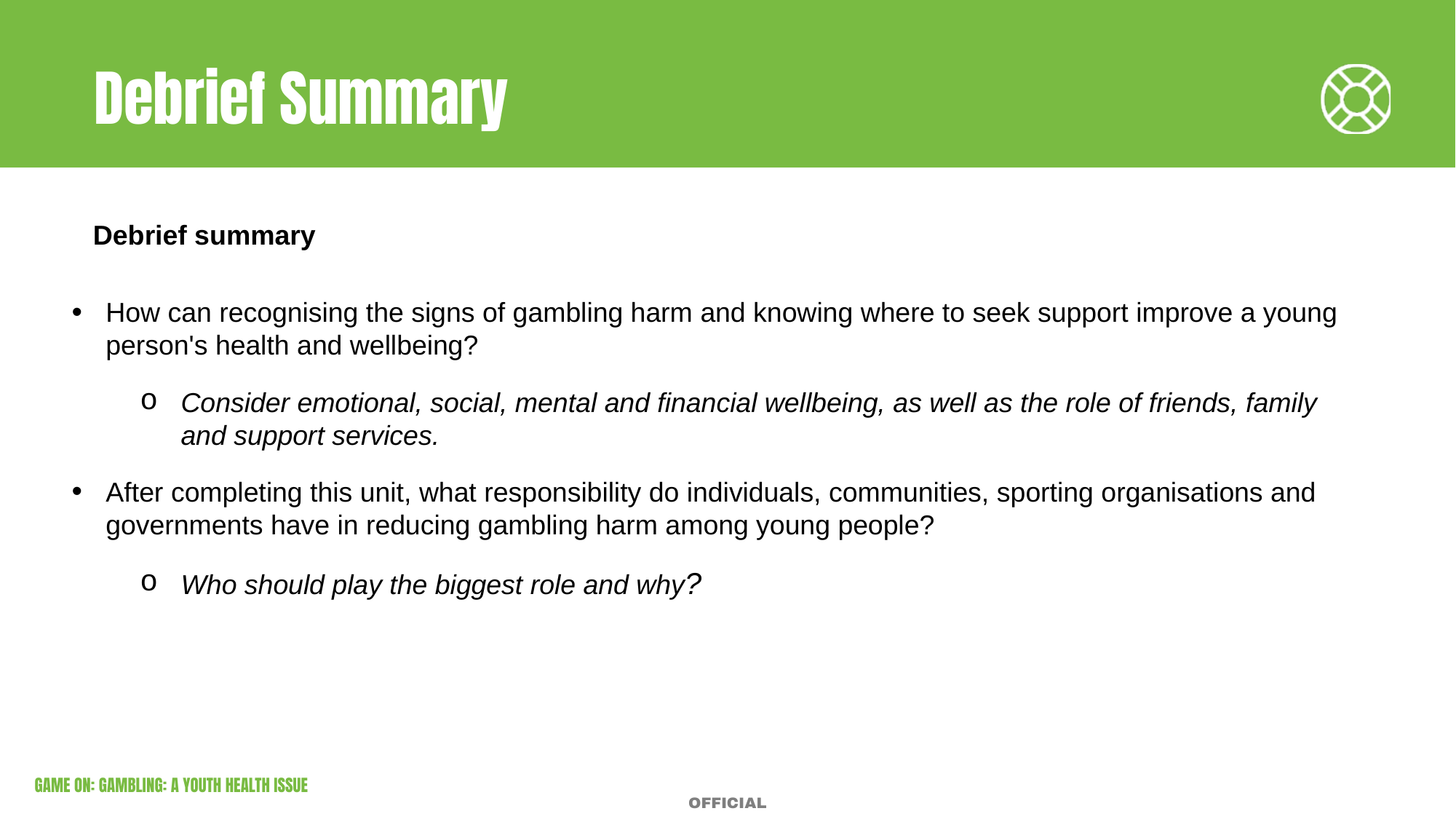

Debrief Summary
 Debrief summary

How can recognising the signs of gambling harm and knowing where to seek support improve a young person's health and wellbeing?
Consider emotional, social, mental and financial wellbeing, as well as the role of friends, family and support services.
After completing this unit, what responsibility do individuals, communities, sporting organisations and governments have in reducing gambling harm among young people?
Who should play the biggest role and why?